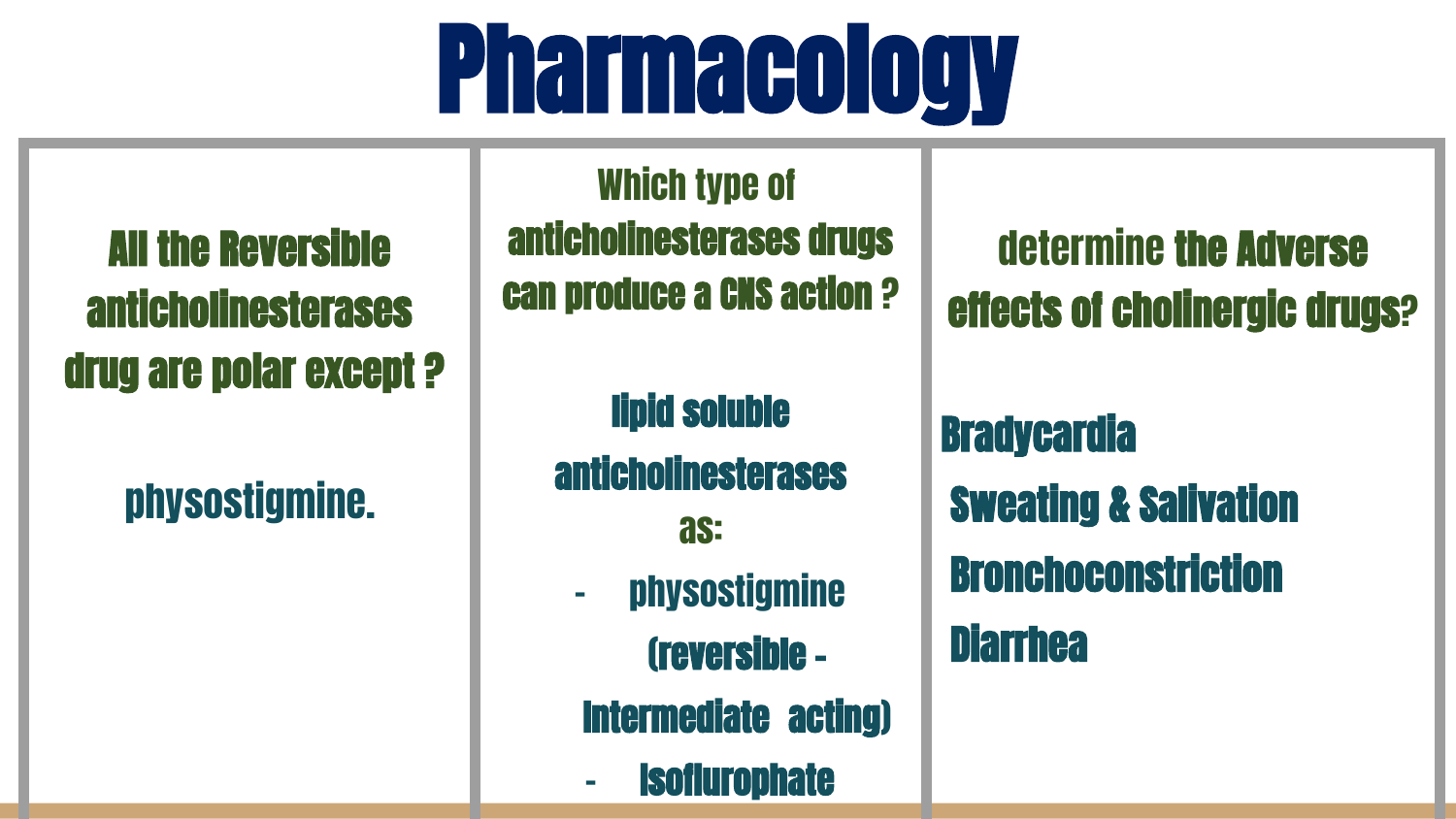

# Pharmacology
| All the Reversible anticholinesterases drug are polar except ? physostigmine. | Which type of anticholinesterases drugs can produce a CNS action ? lipid soluble anticholinesterases as: physostigmine (reversible - Intermediate acting) Isoflurophate (Irreversible -long acting) | determine the Adverse effects of cholinergic drugs? Bradycardia Sweating & Salivation Bronchoconstriction Diarrhea |
| --- | --- | --- |